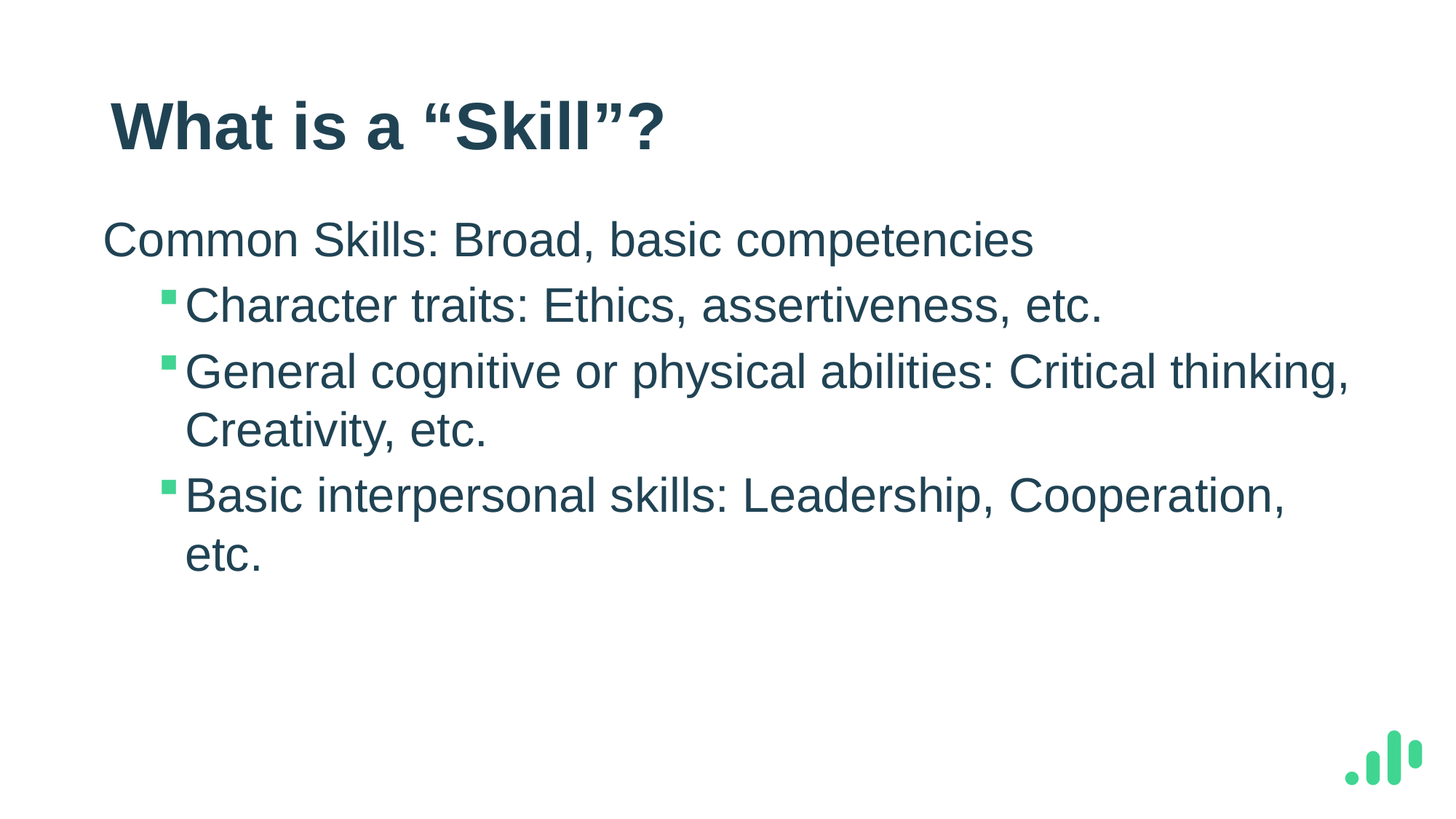

# What is a “Skill”?
Common Skills: Broad, basic competencies
Character traits: Ethics, assertiveness, etc.
General cognitive or physical abilities: Critical thinking, Creativity, etc.
Basic interpersonal skills: Leadership, Cooperation, etc.